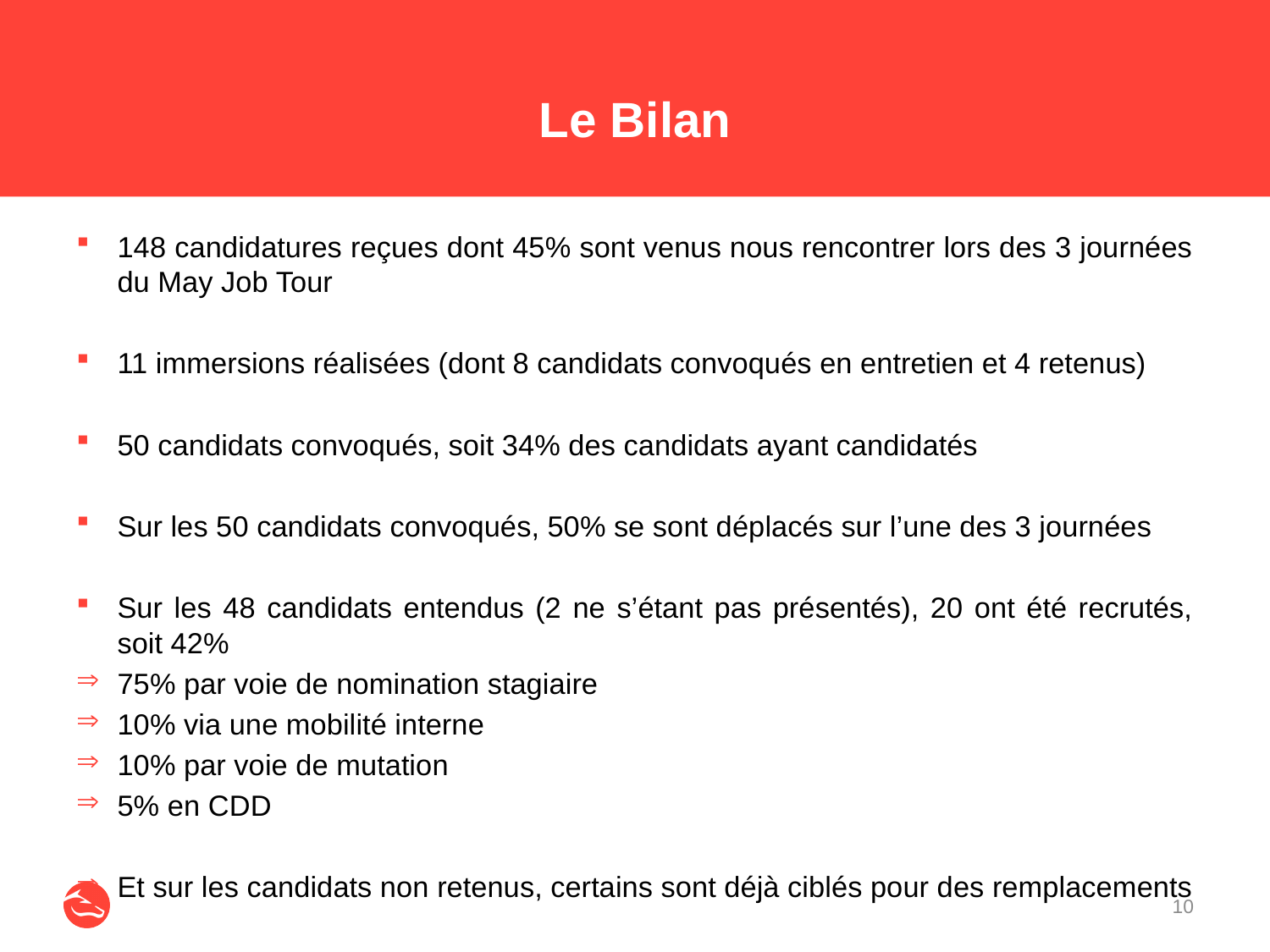

# Le Bilan
148 candidatures reçues dont 45% sont venus nous rencontrer lors des 3 journées du May Job Tour

11 immersions réalisées (dont 8 candidats convoqués en entretien et 4 retenus)

50 candidats convoqués, soit 34% des candidats ayant candidatés

Sur les 50 candidats convoqués, 50% se sont déplacés sur l’une des 3 journées

Sur les 48 candidats entendus (2 ne s’étant pas présentés), 20 ont été recrutés, soit 42%
75% par voie de nomination stagiaire
10% via une mobilité interne
10% par voie de mutation
5% en CDD

Et sur les candidats non retenus, certains sont déjà ciblés pour des remplacements

10